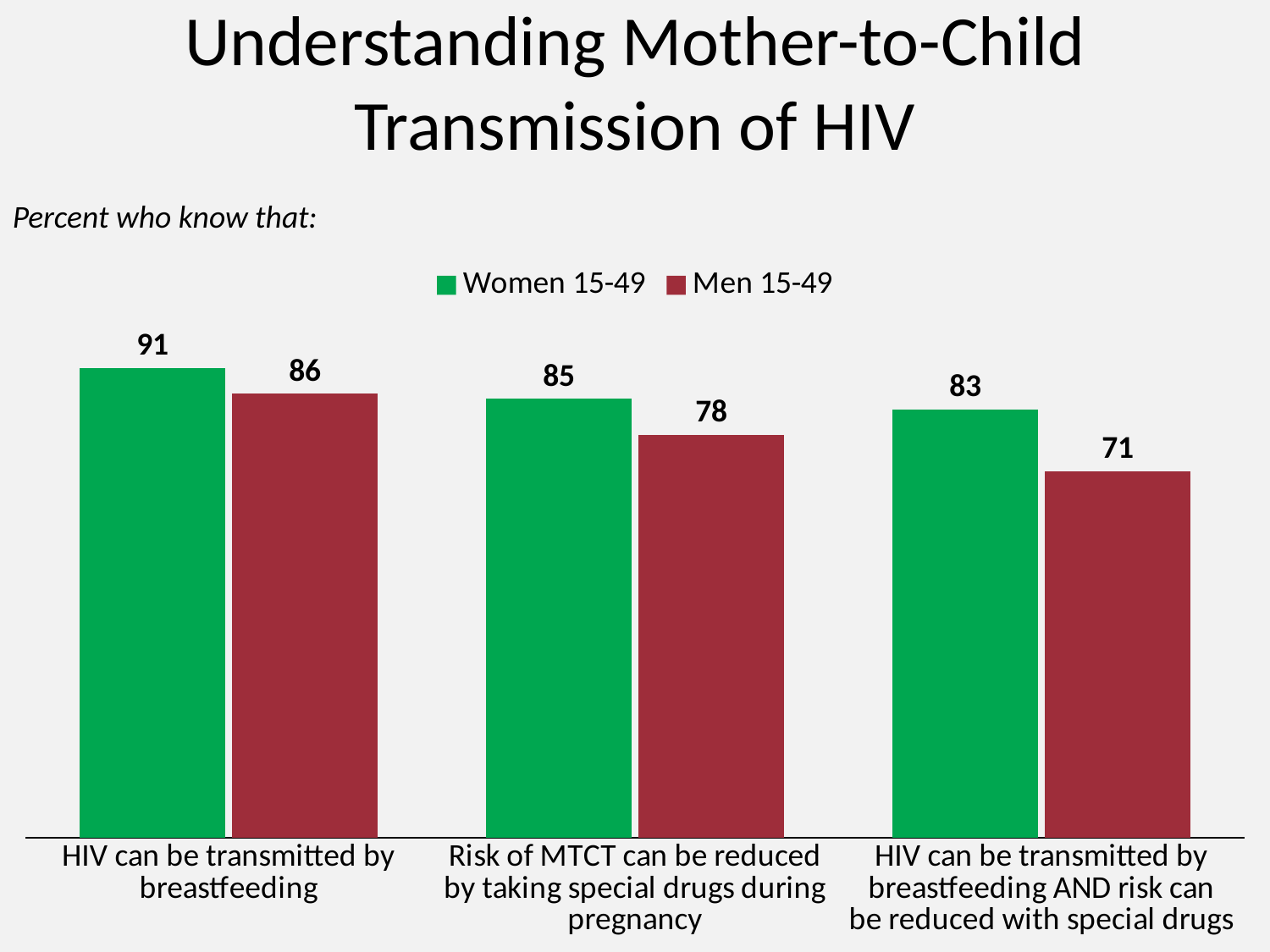

# Understanding Mother-to-Child Transmission of HIV
Percent who know that:

### Chart

| Category | Women 15-49 | Men 15-49 |
|---|---|---|
| HIV can be transmitted by breastfeeding | 91.0 | 86.0 |
| Risk of MTCT can be reduced by taking special drugs during pregnancy | 85.0 | 78.0 |
| HIV can be transmitted by breastfeeding AND risk can be reduced with special drugs | 83.0 | 71.0 |